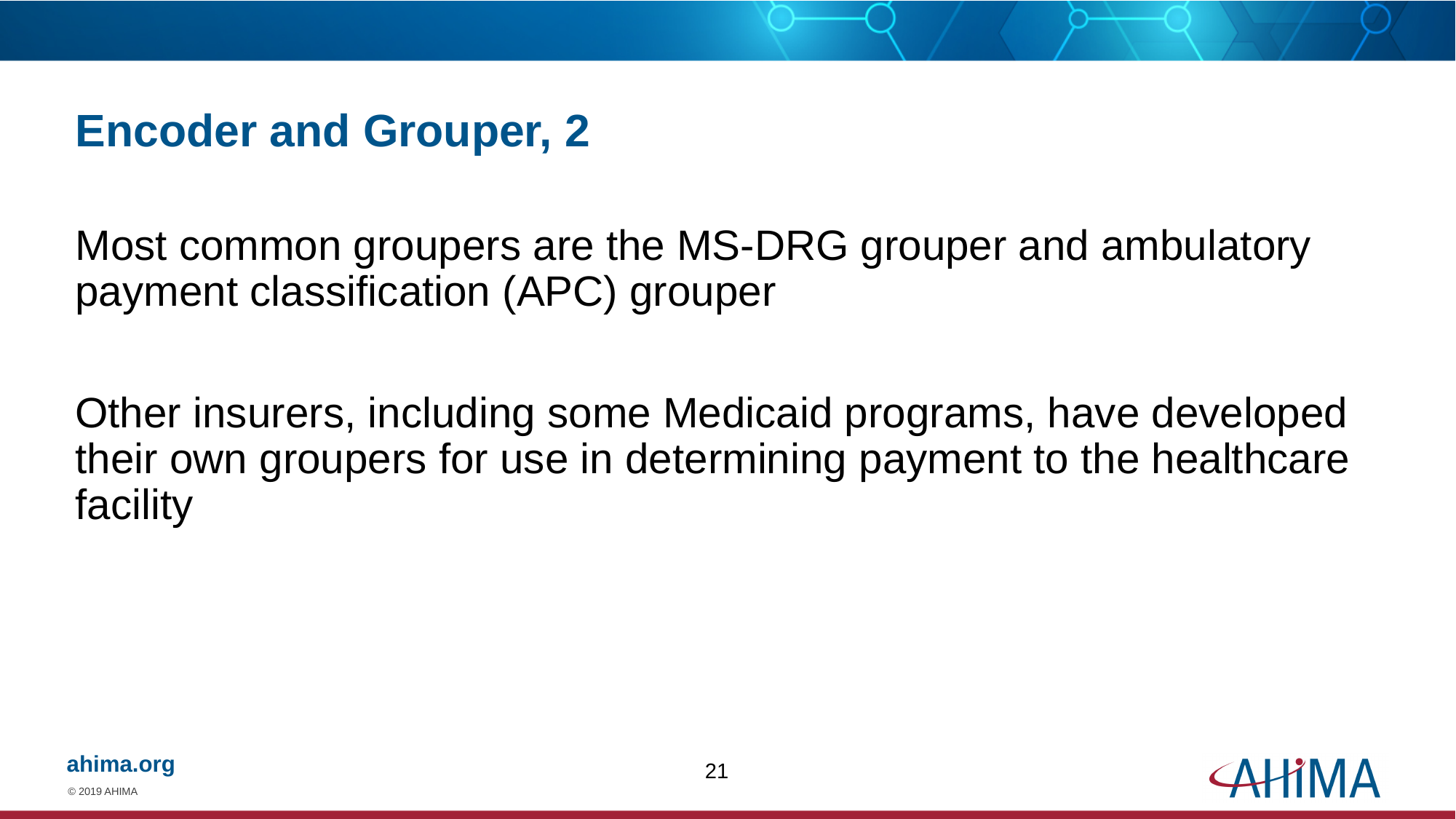

# Encoder and Grouper, 2
Most common groupers are the MS-DRG grouper and ambulatory payment classification (APC) grouper

Other insurers, including some Medicaid programs, have developed their own groupers for use in determining payment to the healthcare facility